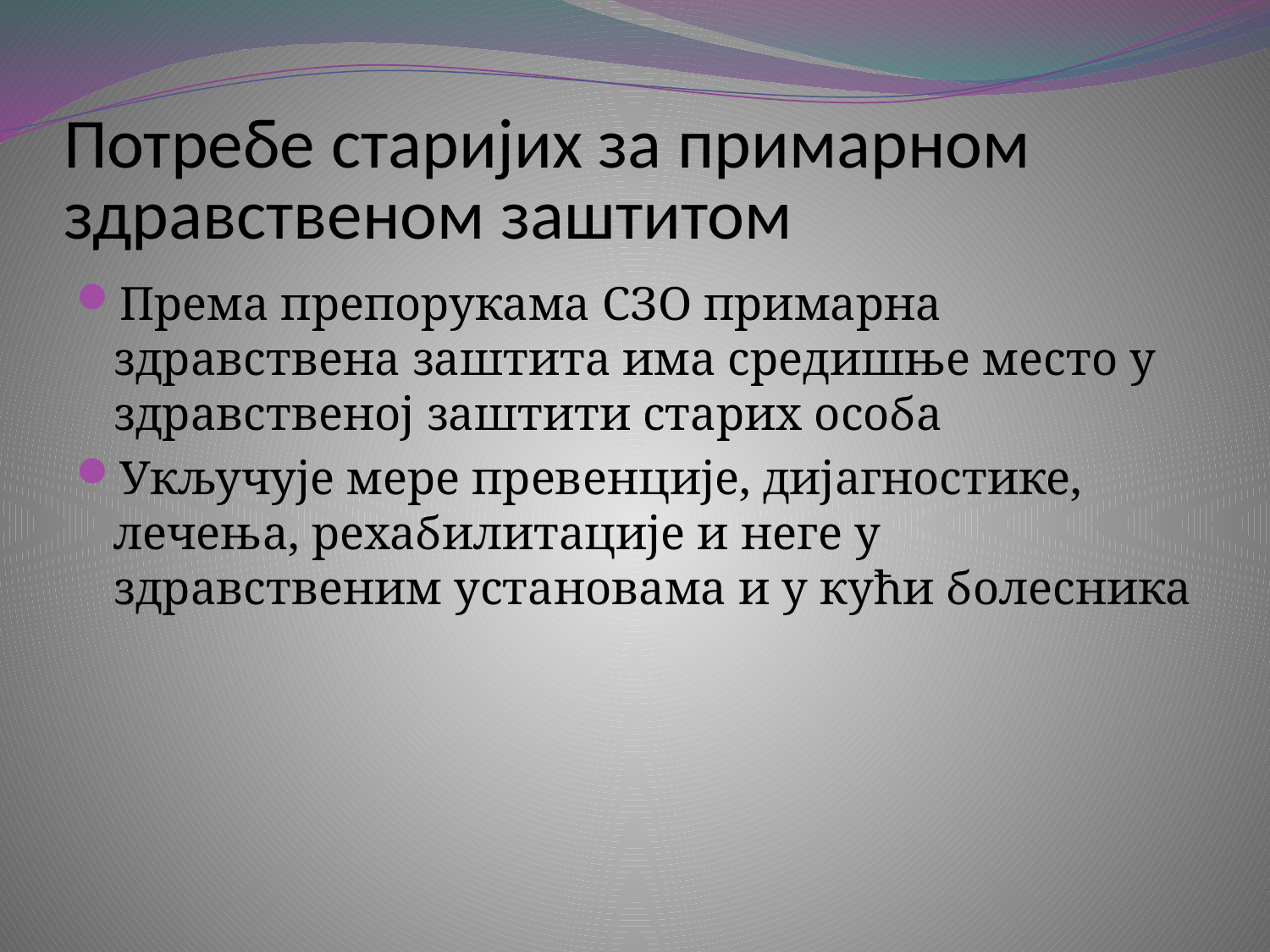

# Потребе старијих за примарном здравственом заштитом
Према препорукама СЗО примарна здравствена заштита има средишње место у здравственој заштити старих особа
Укључује мере превенције, дијагностике, лечења, рехабилитације и неге у здравственим установама и у кући болесника